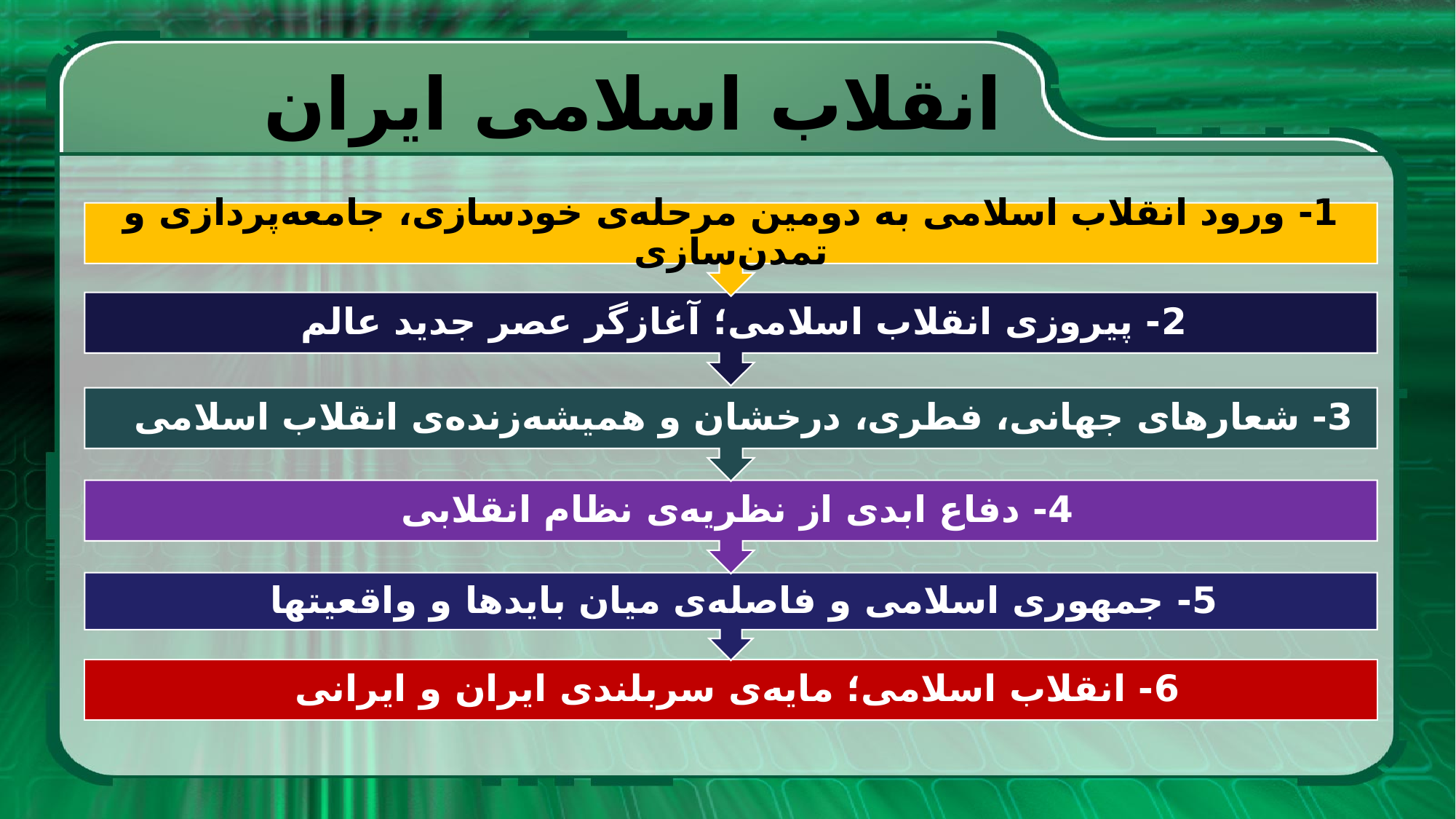

# انقلاب اسلامی ایران
6- انقلاب اسلامی؛ مایه‌ی سربلندی ایران و ایرانی
5- جمهوری اسلامی و فاصله‌ی میان بایدها و واقعیت­ها
4- دفاع ابدی از نظریه‌ی نظام انقلابی
3- شعارهای جهانی، فطری، درخشان و همیشه‌زنده‌ی انقلاب اسلامی
2- پیروزی انقلاب اسلامی؛ آغازگر عصر جدید عالم
1- ورود انقلاب اسلامی به دومین مرحله‌‌ی خودسازی، جامعه‌پردازی و تمدن‌سازی